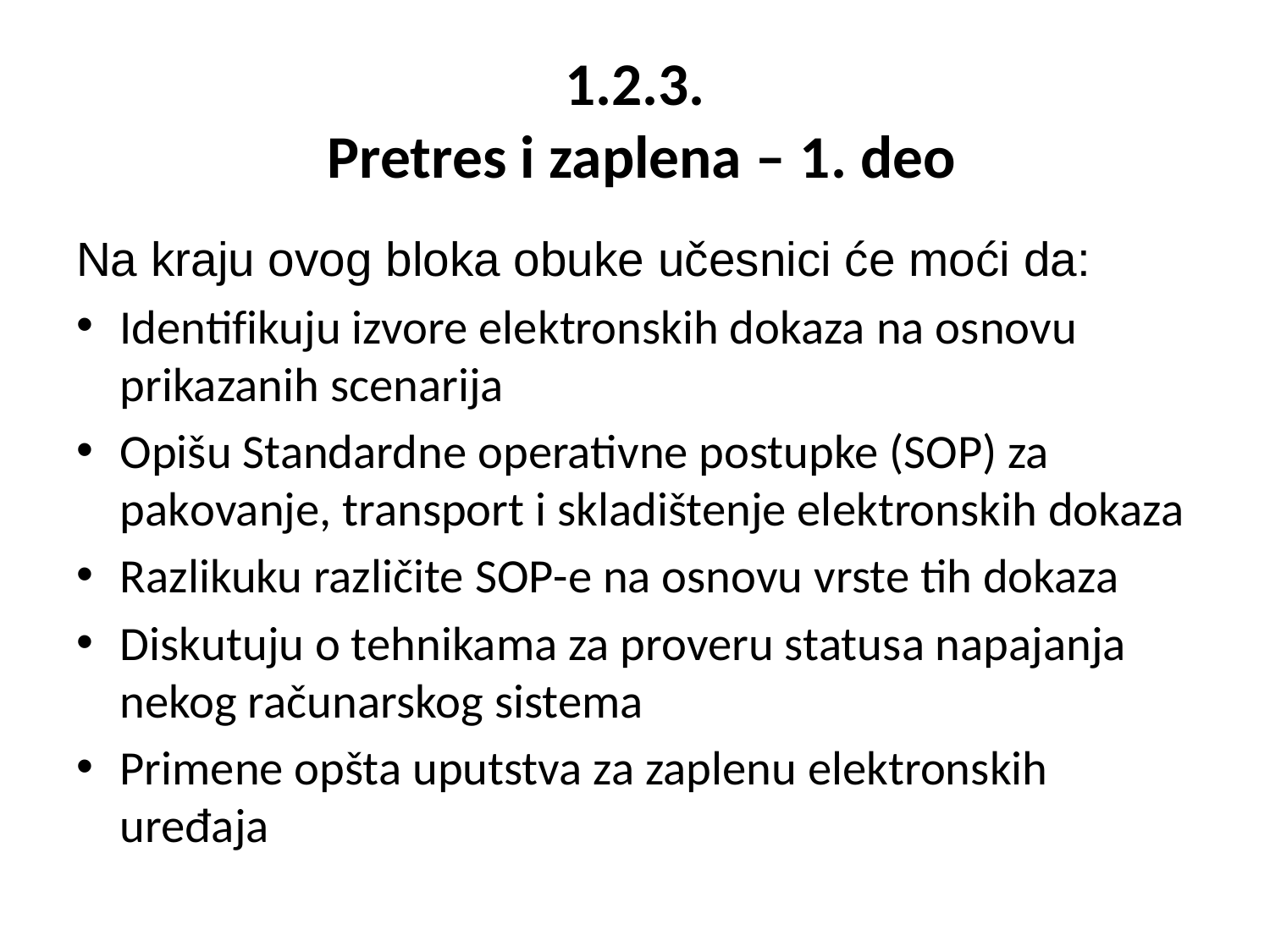

# 1.2.3. Pretres i zaplena – 1. deo
Na kraju ovog bloka obuke učesnici će moći da:
Identifikuju izvore elektronskih dokaza na osnovu prikazanih scenarija
Opišu Standardne operativne postupke (SOP) za pakovanje, transport i skladištenje elektronskih dokaza
Razlikuku različite SOP-e na osnovu vrste tih dokaza
Diskutuju o tehnikama za proveru statusa napajanja nekog računarskog sistema
Primene opšta uputstva za zaplenu elektronskih uređaja